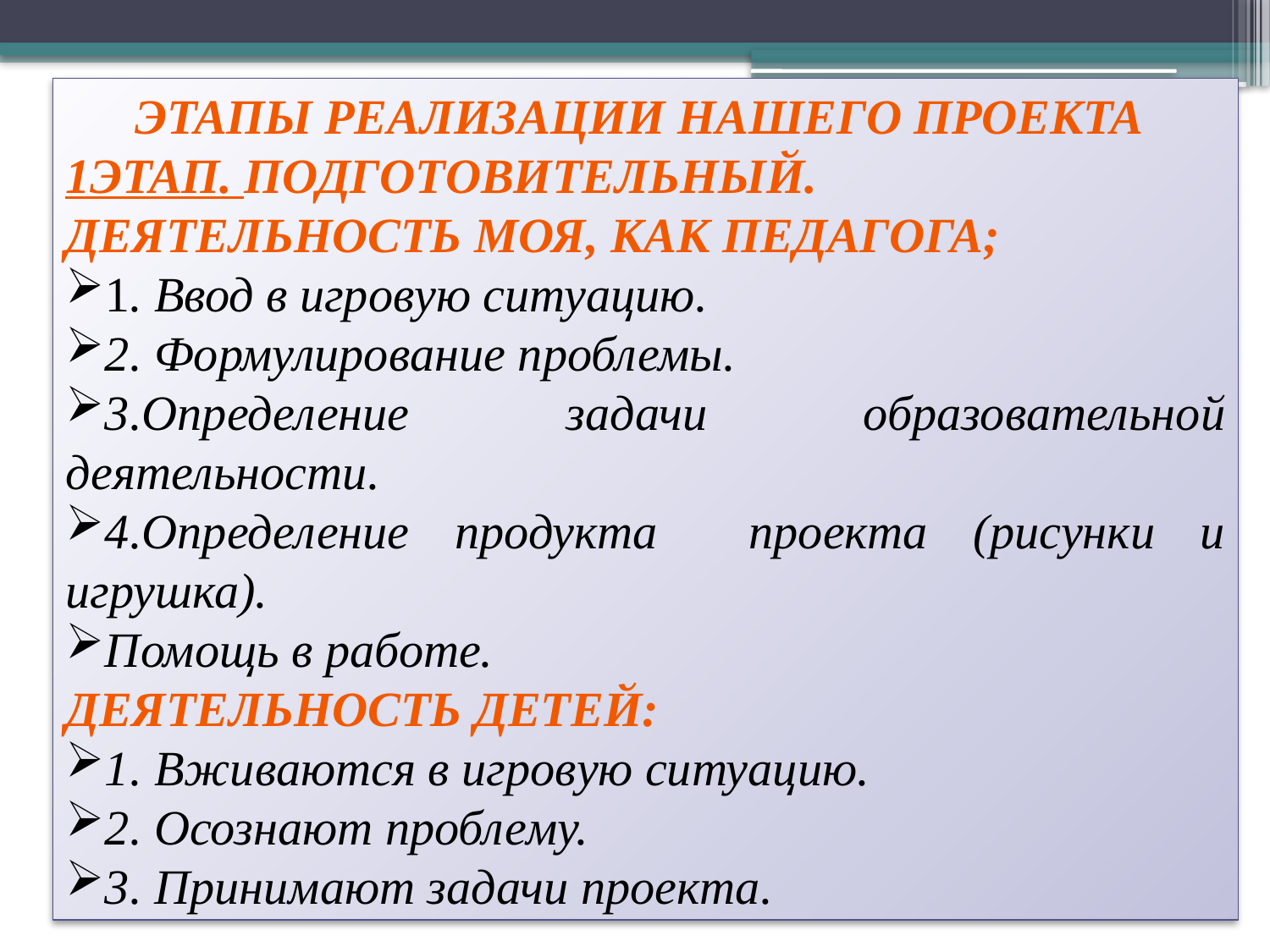

Этапы реализации нашего проекта
1этап. Подготовительный.
Деятельность моя, как педагога;
1. Ввод в игровую ситуацию.
2. Формулирование проблемы.
3.Определение задачи образовательной деятельности.
4.Определение продукта  проекта (рисунки и игрушка).
Помощь в работе.
Деятельность детей:
1. Вживаются в игровую ситуацию.
2. Осознают проблему.
3. Принимают задачи проекта.